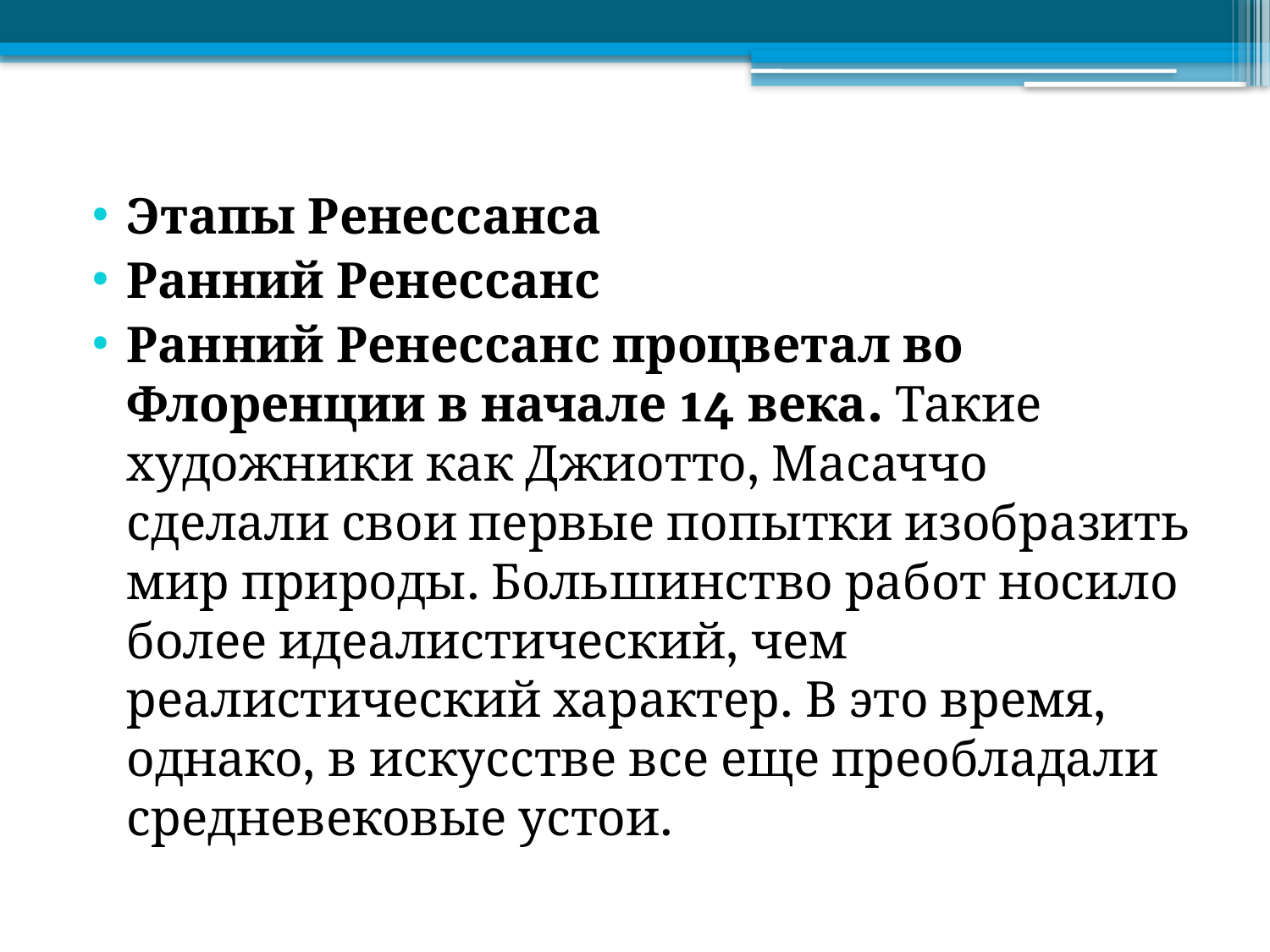

#
Этапы Ренессанса
Ранний Ренессанс
Ранний Ренессанс процветал во Флоренции в начале 14 века. Такие художники как Джиотто, Масаччо сделали свои первые попытки изобразить мир природы. Большинство работ носило более идеалистический, чем реалистический характер. В это время, однако, в искусстве все еще преобладали средневековые устои.